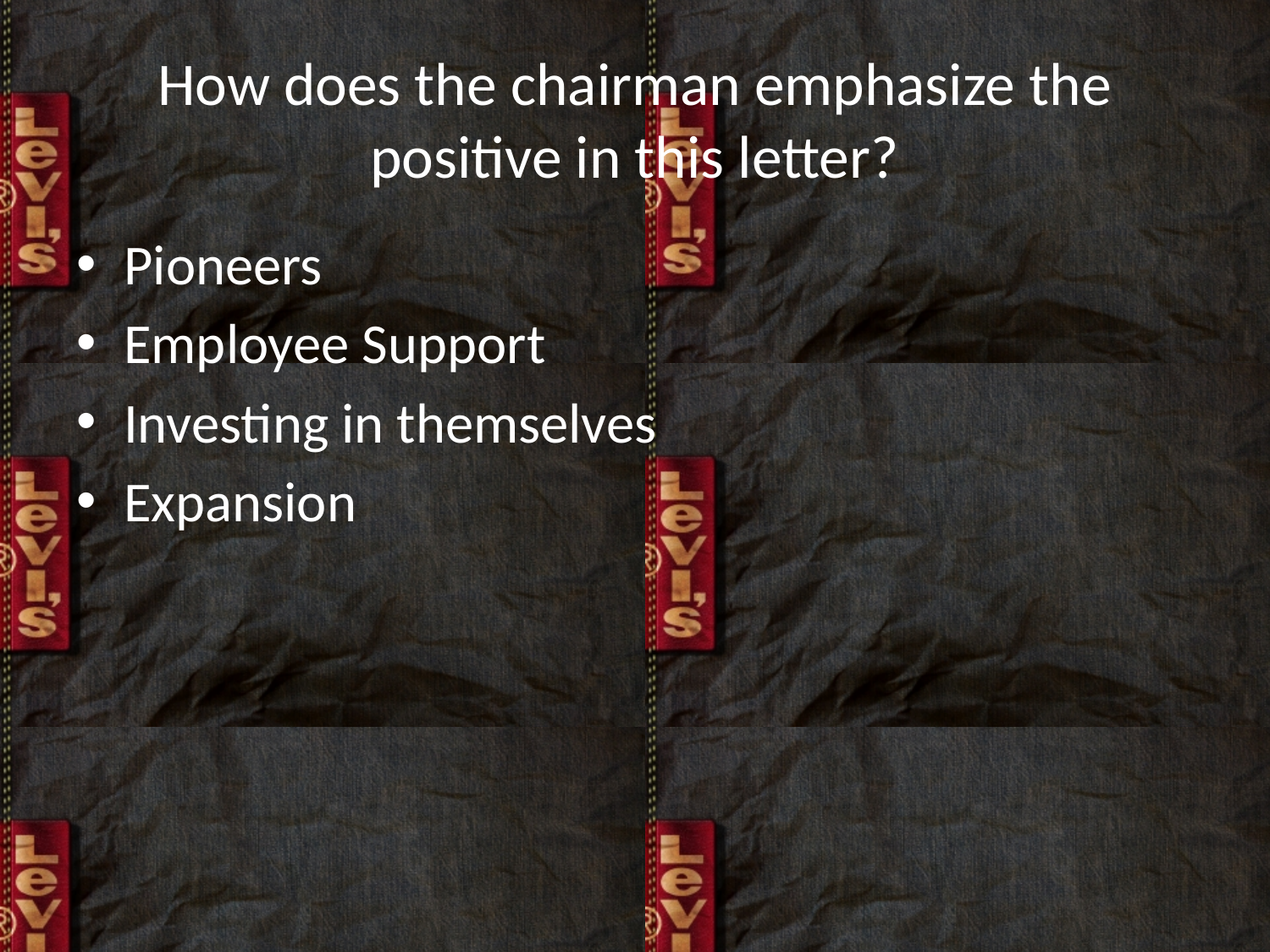

# How does the chairman emphasize the positive in this letter?
Pioneers
Employee Support
Investing in themselves
Expansion